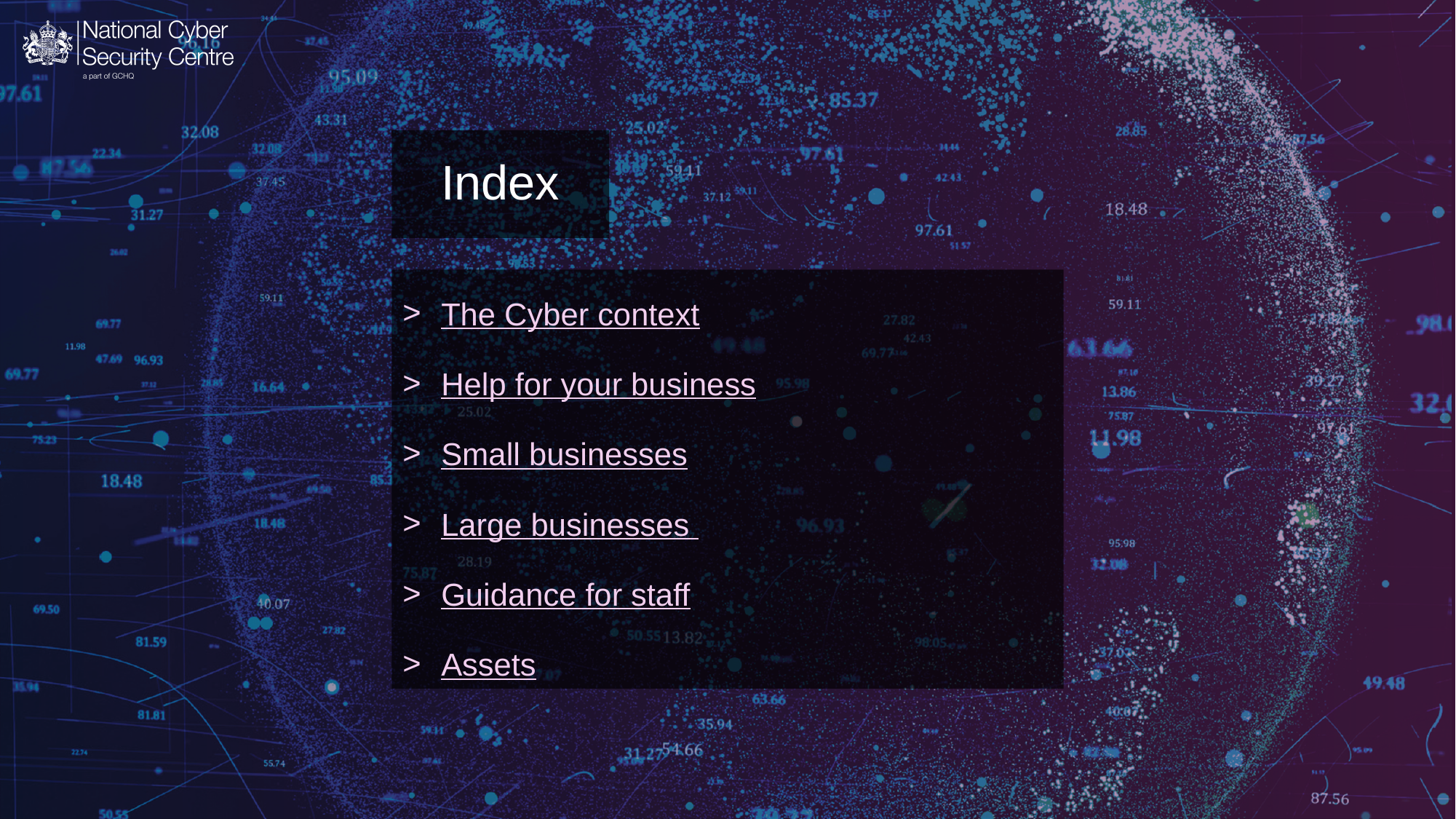

# Index
The Cyber context
Help for your business
Small businesses
Large businesses
Guidance for staff
Assets